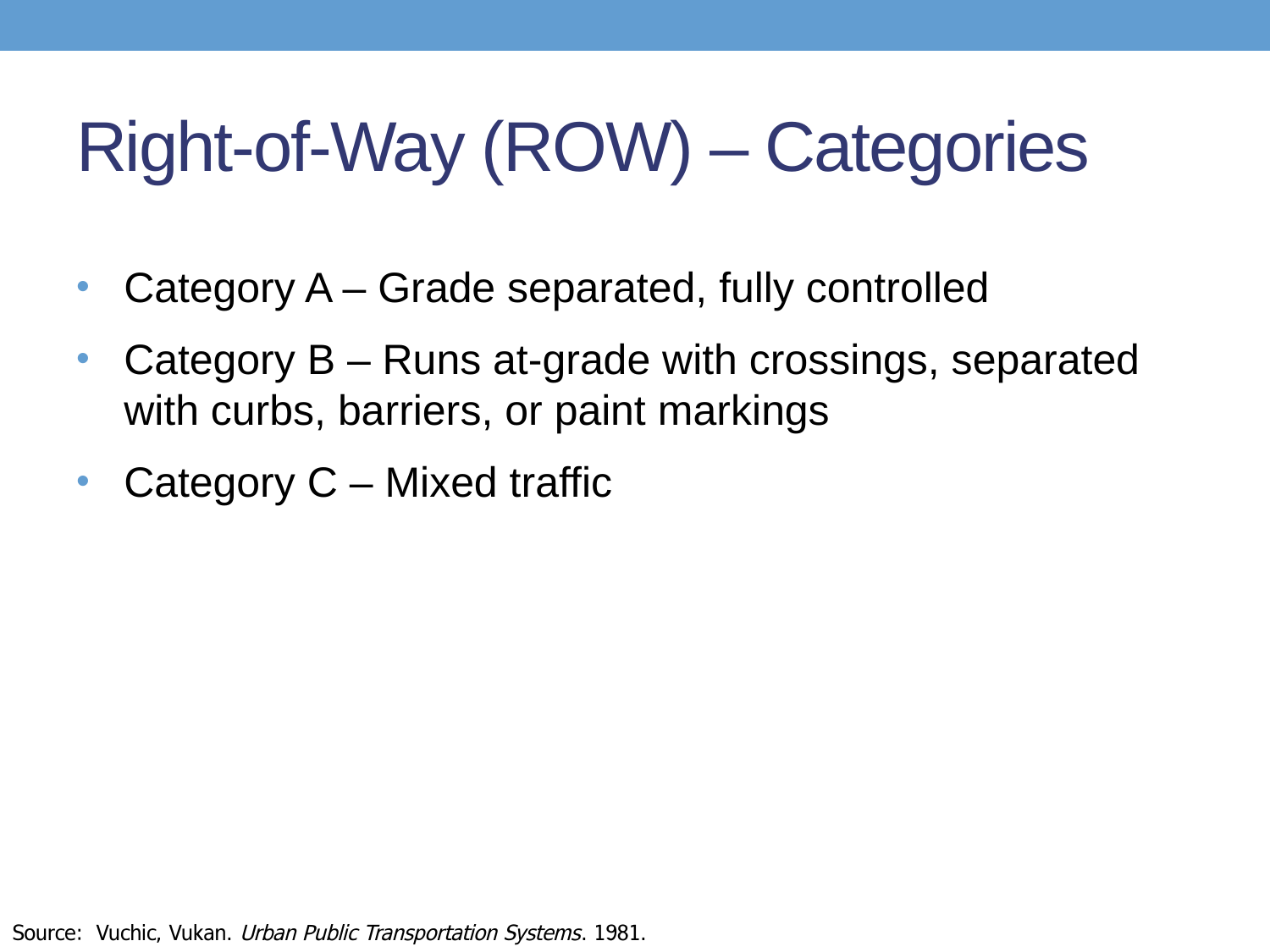

# Right-of-Way (ROW) – Categories
Category A – Grade separated, fully controlled
Category B – Runs at-grade with crossings, separated with curbs, barriers, or paint markings
Category C – Mixed traffic
Source:  Vuchic, Vukan. Urban Public Transportation Systems. 1981.